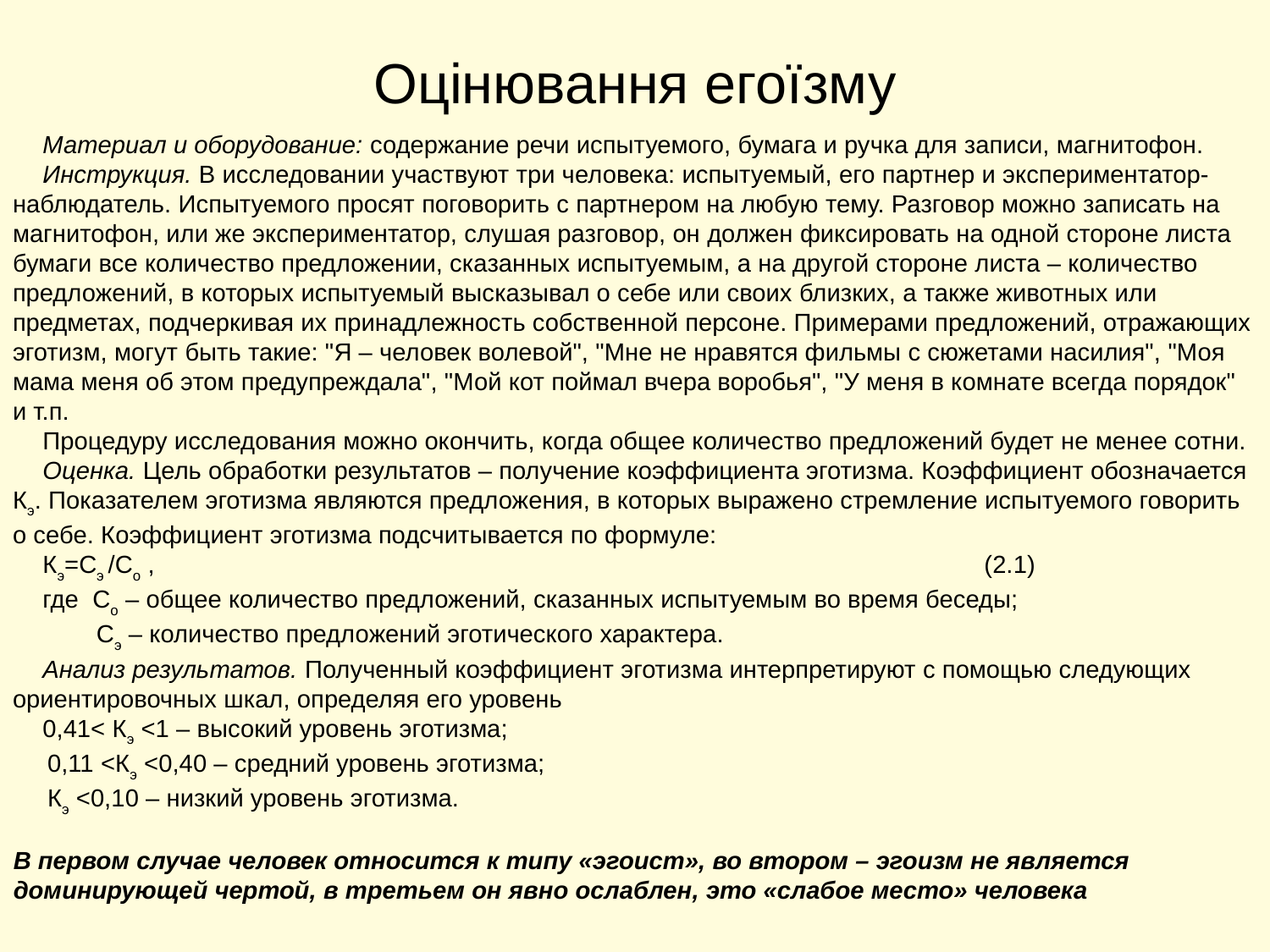

# Оцінювання егоїзму
Материал и оборудование: содержание речи испытуемого, бумага и ручка для записи, магнитофон.
Инструкция. В исследовании участвуют три человека: испытуемый, его партнер и экспериментатор-наблюдатель. Испытуемого просят поговорить с партнером на любую тему. Разговор можно записать на магнитофон, или же экспериментатор, слушая разговор, он должен фиксировать на одной стороне листа бумаги все количество предложении, сказанных испытуемым, а на другой стороне листа – количество предложений, в которых испытуемый высказывал о себе или своих близких, а также животных или предметах, подчеркивая их принадлежность собственной персоне. Примерами предложений, отражающих эготизм, могут быть такие: "Я – человек волевой", "Мне не нравятся фильмы с сюжетами насилия", "Моя мама меня об этом предупреждала", "Мой кот поймал вчера воробья", "У меня в комнате всегда порядок" и т.п.
Процедуру исследования можно окончить, когда общее количество предложений будет не менее сотни.
Оценка. Цель обработки результатов – получение коэффициента эготизма. Коэффициент обозначается Кэ. Показателем эготизма являются предложения, в которых выражено стремление испытуемого говорить о себе. Коэффициент эготизма подсчитывается по формуле:
Кэ=Сэ /Со ,                                                                                                                       (2.1)
где  Со – общее количество предложений, сказанных испытуемым во время беседы;
            Сэ – количество предложений эготического характера.
Анализ результатов. Полученный коэффициент эготизма интерпретируют с помощью следующих ориентировочных шкал, определяя его уровень
0,41< Кэ <1 – высокий уровень эготизма;
     0,11 <Кэ <0,40 – средний уровень эготизма;
     Кэ <0,10 – низкий уровень эготизма.

В первом случае человек относится к типу «эгоист», во втором – эгоизм не является доминирующей чертой, в третьем он явно ослаблен, это «слабое место» человека